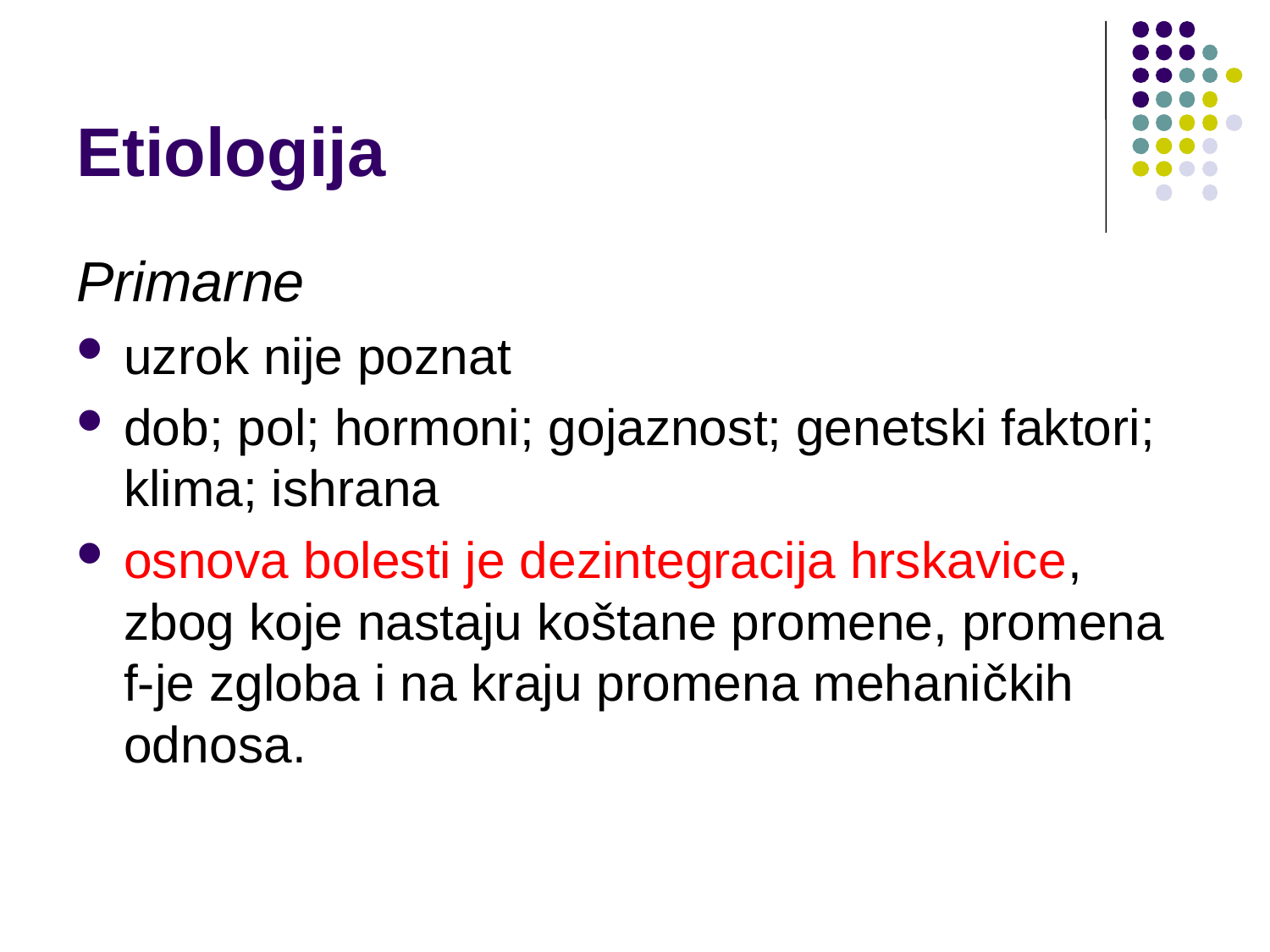

# Etiologija
Primarne
uzrok nije poznat
dob; pol; hormoni; gojaznost; genetski faktori; klima; ishrana
osnova bolesti je dezintegracija hrskavice, zbog koje nastaju koštane promene, promena f-je zgloba i na kraju promena mehaničkih odnosa.